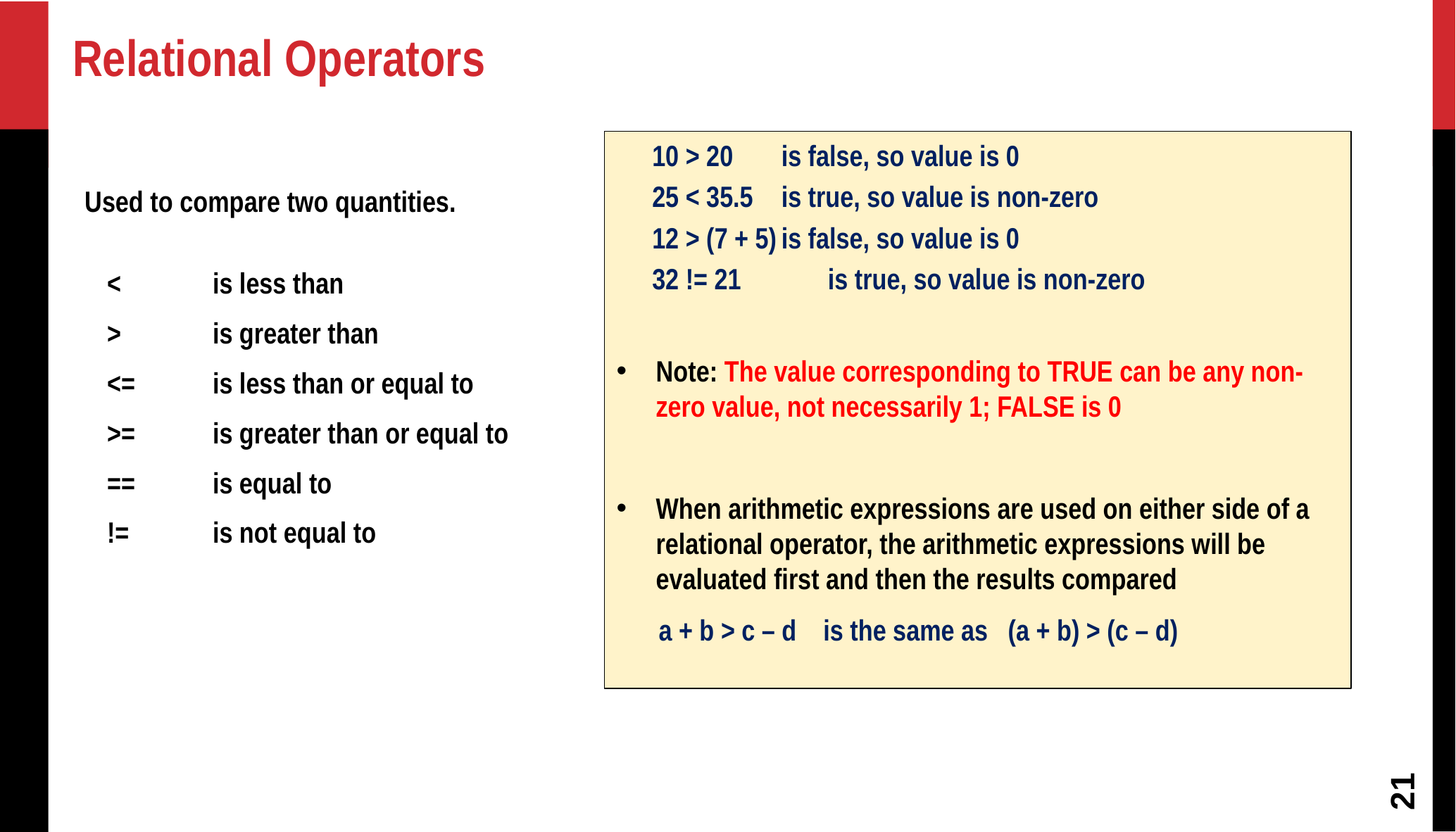

Relational Operators

Used to compare two quantities.
10 > 20 	is false, so value is 0
25 < 35.5	is true, so value is non-zero
12 > (7 + 5)	is false, so value is 0
32 != 21             is true, so value is non-zero

Note: The value corresponding to TRUE can be any non-zero value, not necessarily 1; FALSE is 0

When arithmetic expressions are used on either side of a relational operator, the arithmetic expressions will be evaluated first and then the results compared
 a + b > c – d    is the same as   (a + b) > (c – d)

<	is less than
> 	is greater than
<=	is less than or equal to
>=	is greater than or equal to
==	is equal to
!=	is not equal to
21